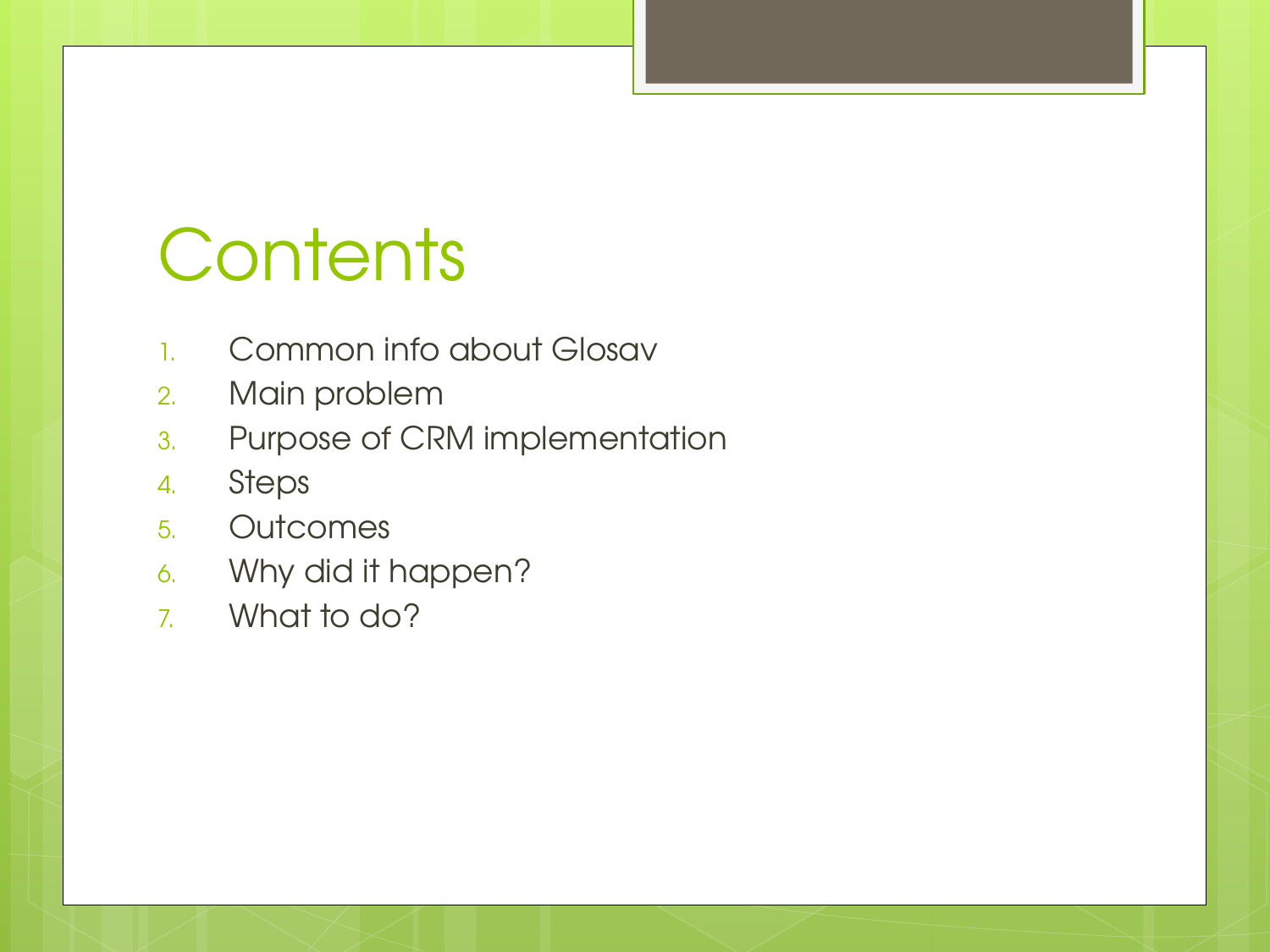

# Contents
Common info about Glosav
Main problem
Purpose of CRM implementation
Steps
Outcomes
Why did it happen?
What to do?